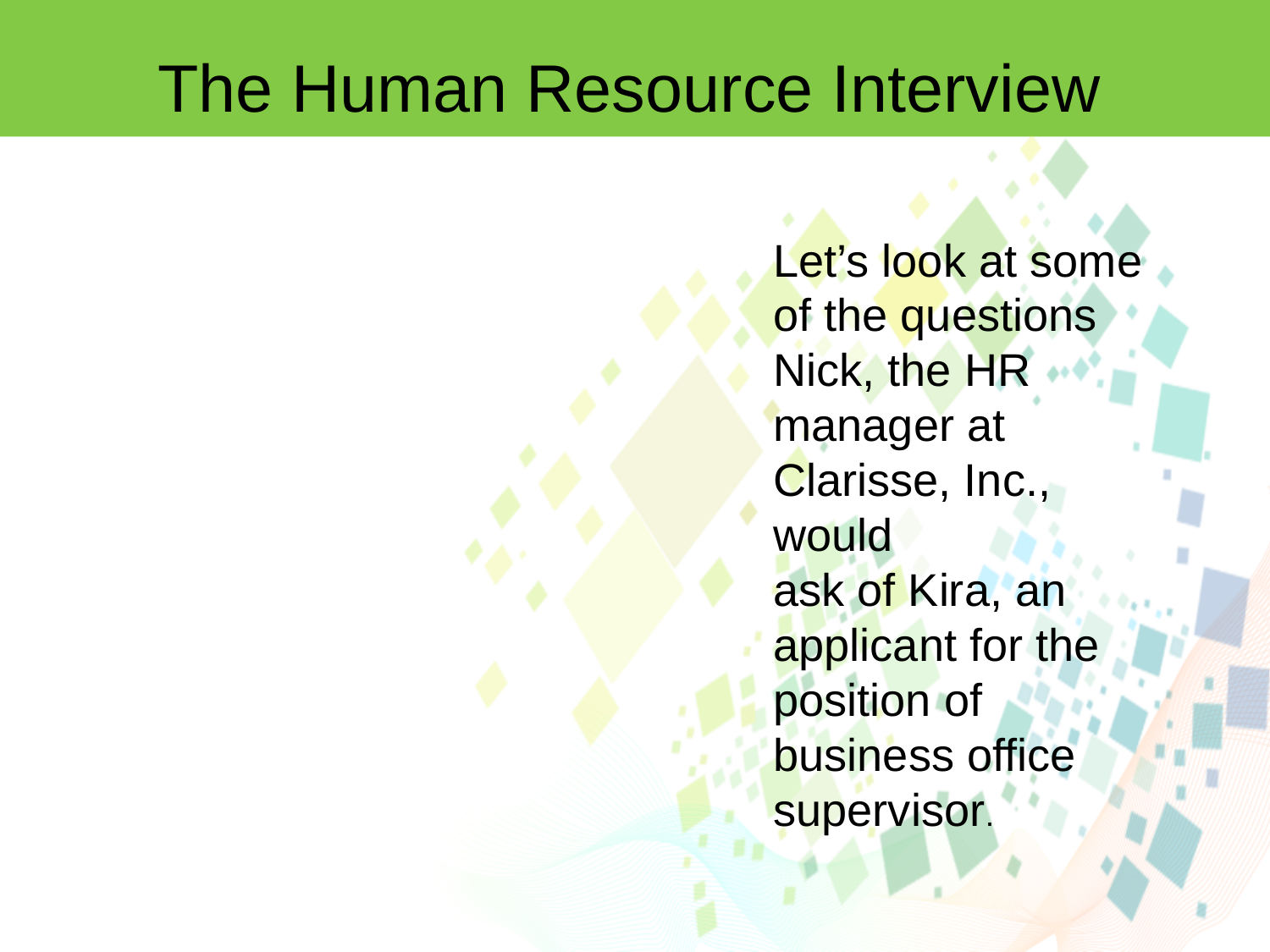

The Human Resource Interview
Let’s look at some of the questions Nick, the HR manager at Clarisse, Inc., would
ask of Kira, an applicant for the position of business office supervisor.